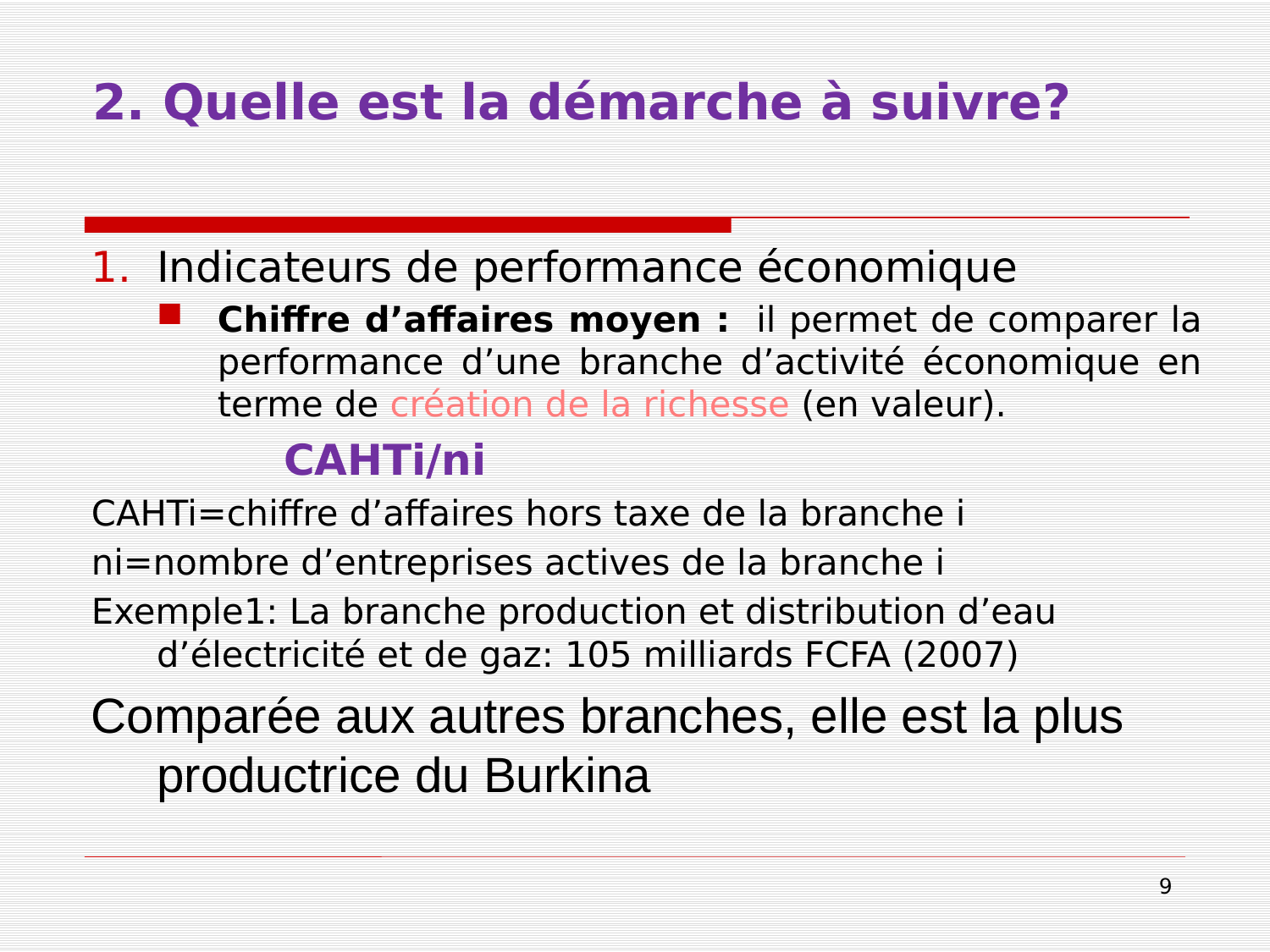

# 2. Quelle est la démarche à suivre?
Indicateurs de performance économique
Chiffre d’affaires moyen :  il permet de comparer la performance d’une branche d’activité économique en terme de création de la richesse (en valeur).
		CAHTi/ni
CAHTi=chiffre d’affaires hors taxe de la branche i
ni=nombre d’entreprises actives de la branche i
Exemple1: La branche production et distribution d’eau d’électricité et de gaz: 105 milliards FCFA (2007)
Comparée aux autres branches, elle est la plus productrice du Burkina

9